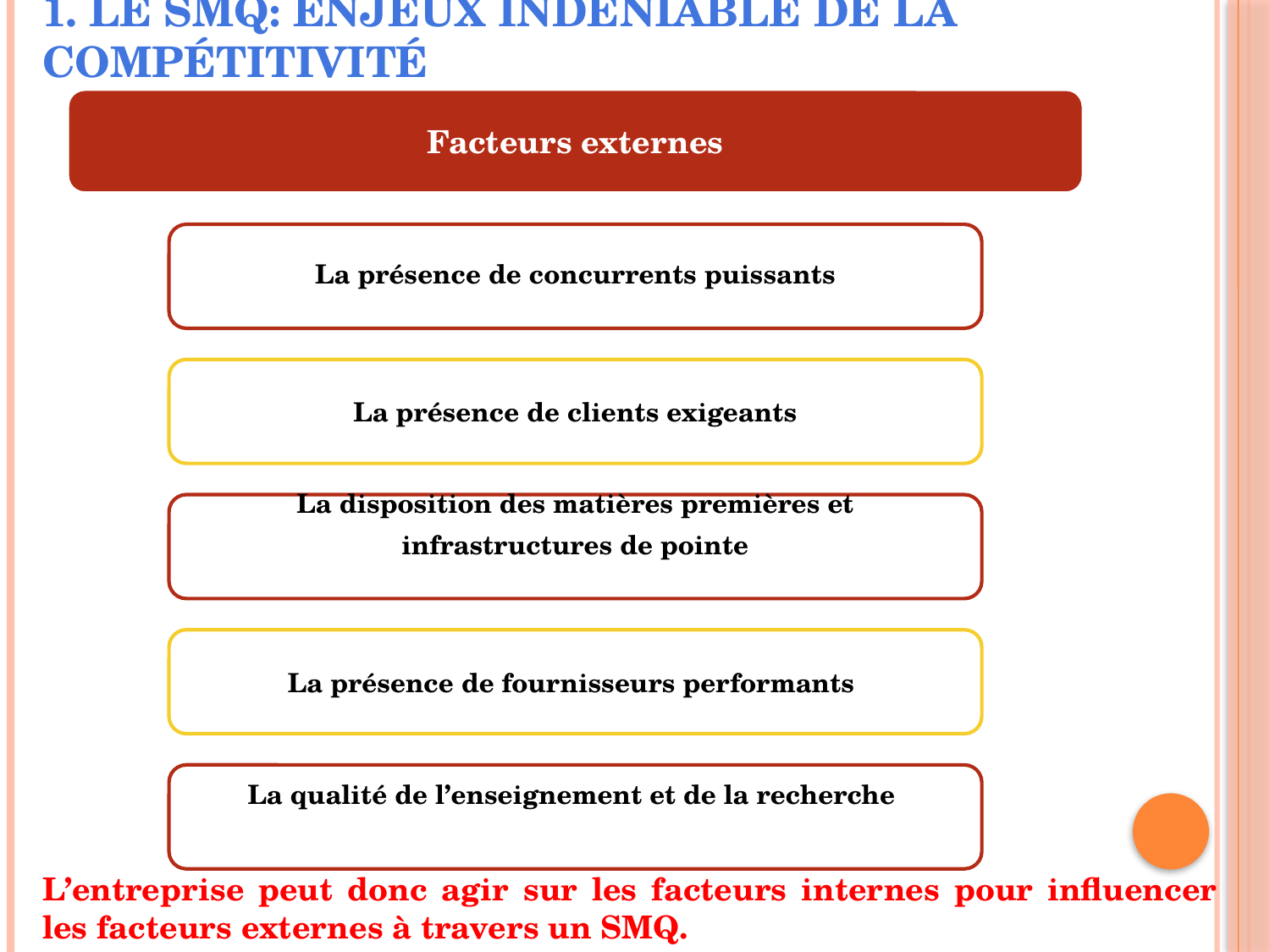

# 1. Le SMQ: enjeux indéniable de la compétitivité
Facteurs externes
La présence de concurrents puissants
La présence de clients exigeants
Facteurs internes
La disposition des matières premières et infrastructures de pointe
La présence de fournisseurs performants
La qualité de l’enseignement et de la recherche
L’entreprise peut donc agir sur les facteurs internes pour influencer les facteurs externes à travers un SMQ.